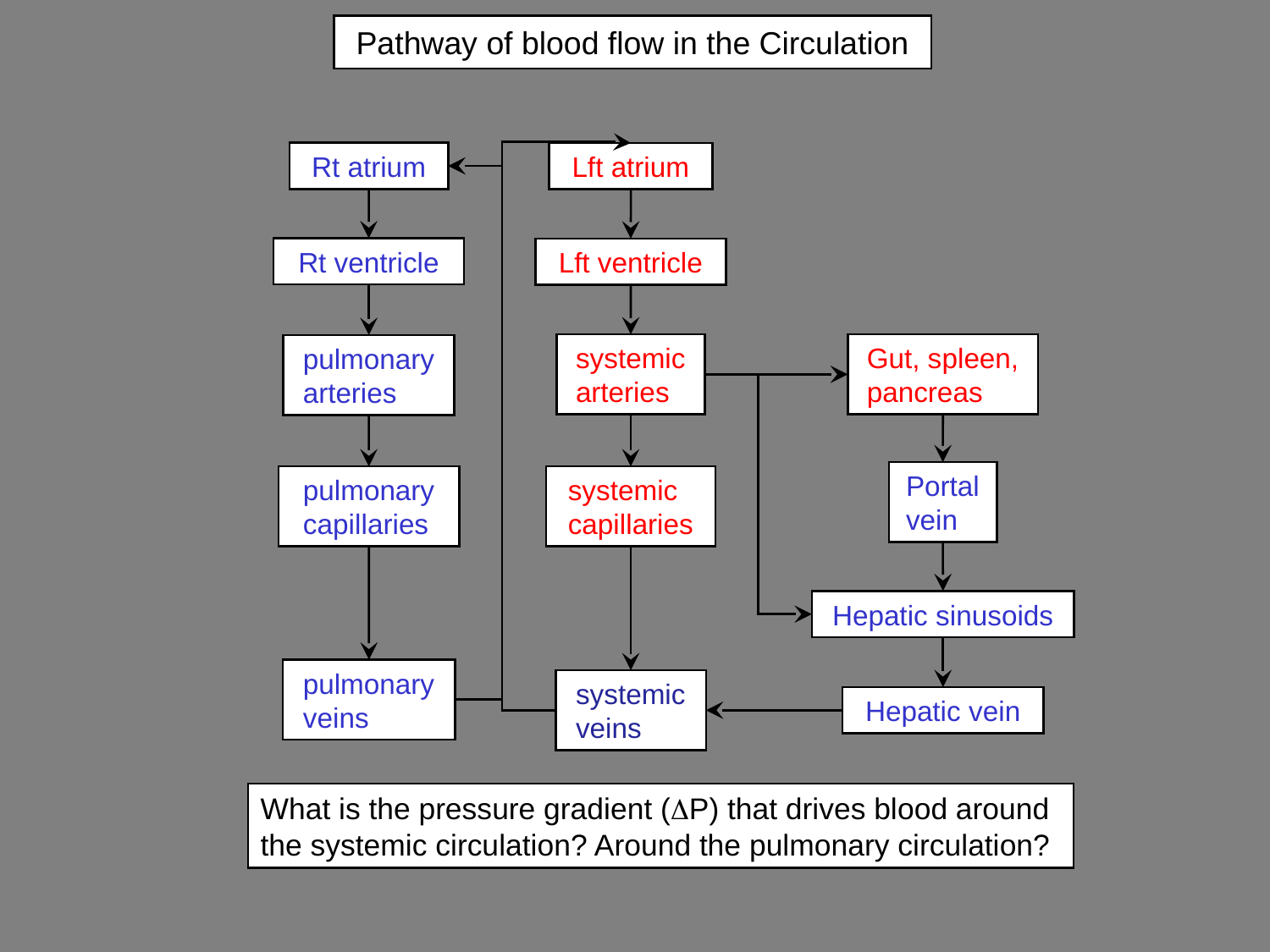

# Pathway of blood flow in the Circulation
Rt atrium
Lft atrium
Rt ventricle
Lft ventricle
systemic arteries
Gut, spleen, pancreas
pulmonary arteries
Portal vein
pulmonary capillaries
systemic capillaries
Hepatic sinusoids
pulmonary veins
systemic veins
Hepatic vein
What is the pressure gradient (ΔP) that drives blood around the systemic circulation? Around the pulmonary circulation?